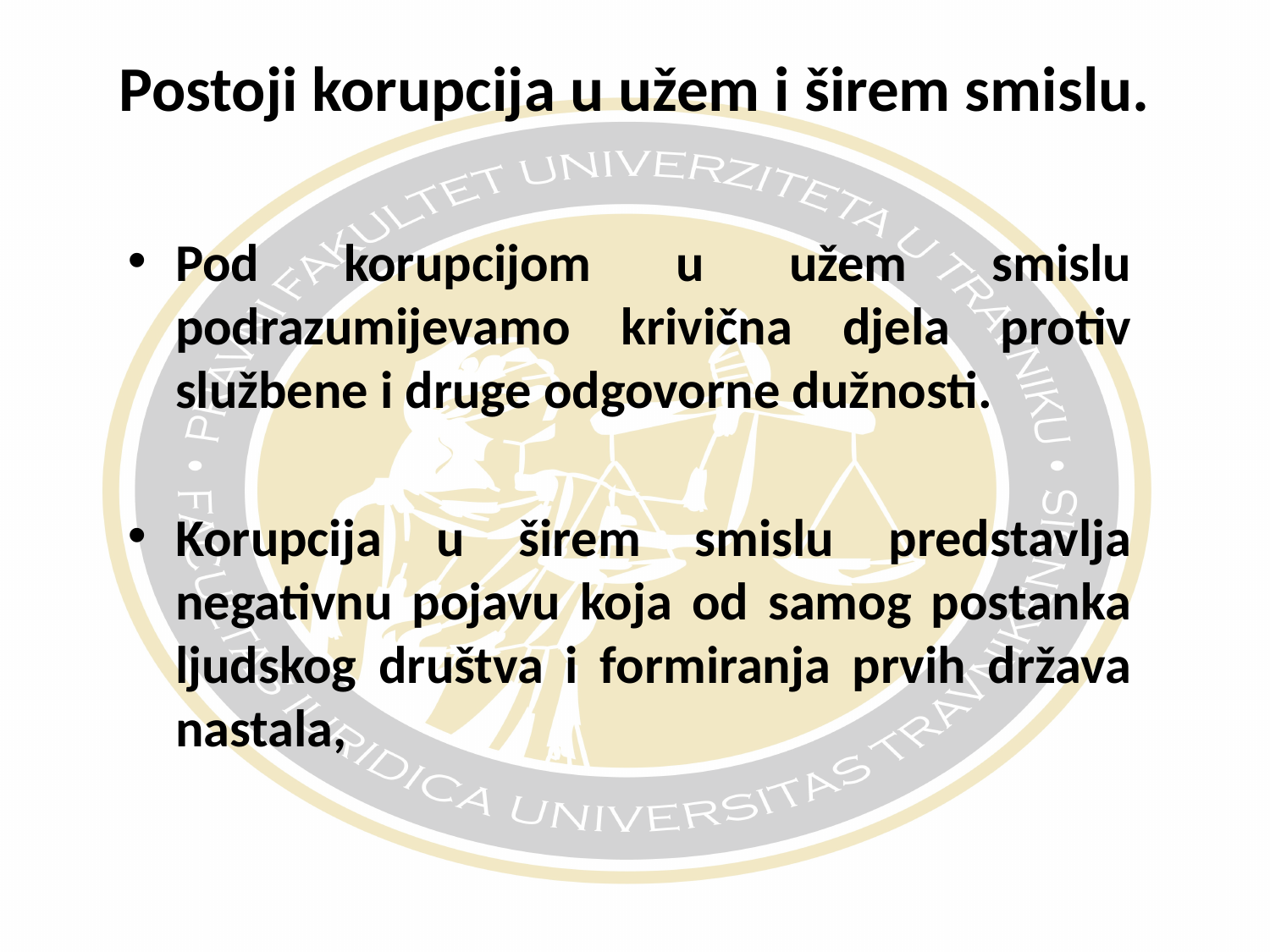

# Postoji korupcija u užem i širem smislu.
Pod korupcijom u užem smislu podrazumijevamo krivična djela protiv službene i druge odgovorne dužnosti.

Korupcija u širem smislu predstavlja negativnu pojavu koja od samog postanka ljudskog društva i formiranja prvih država nastala,